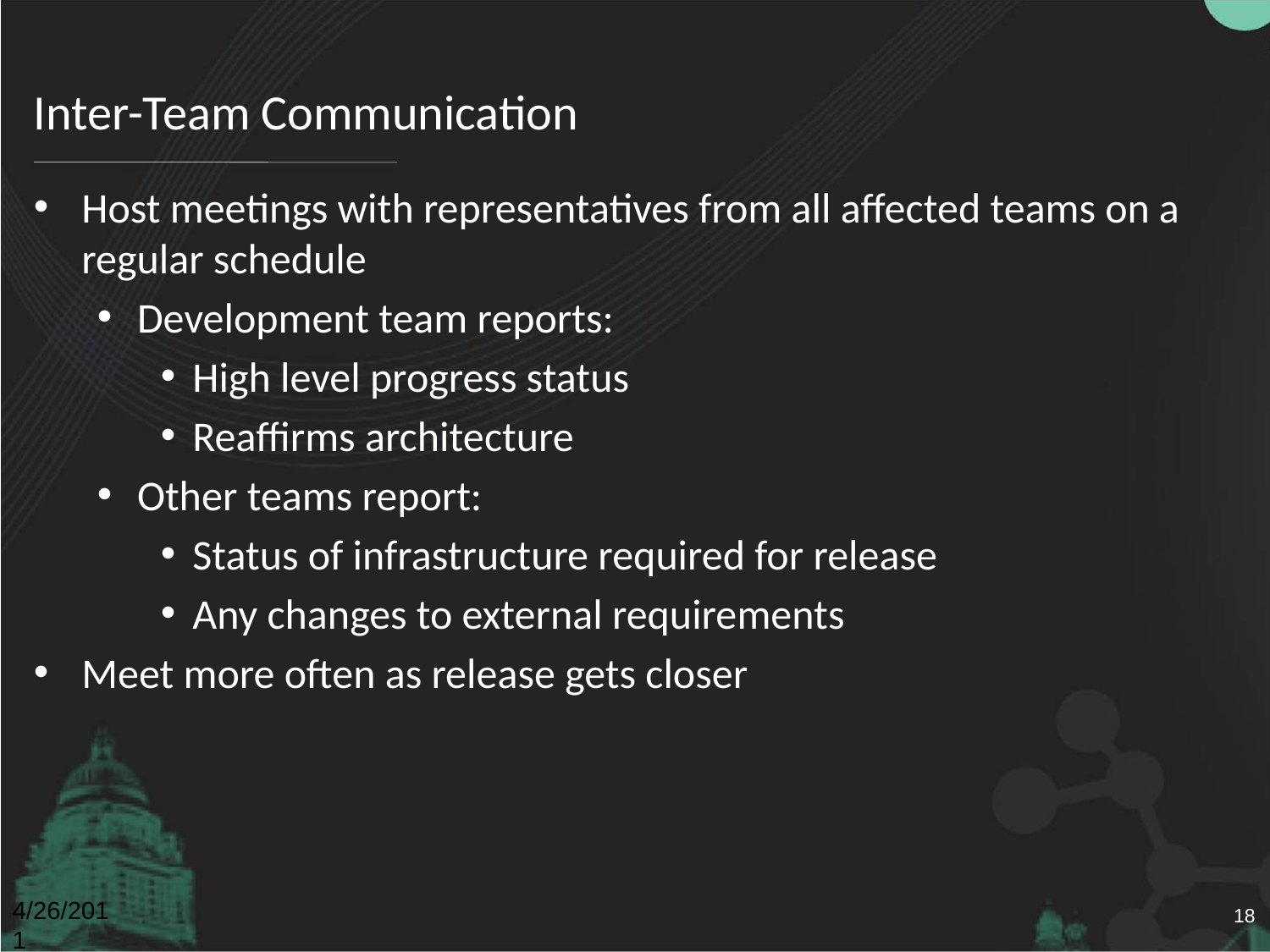

# Inter-Team Communication
Host meetings with representatives from all affected teams on a regular schedule
Development team reports:
High level progress status
Reaffirms architecture
Other teams report:
Status of infrastructure required for release
Any changes to external requirements
Meet more often as release gets closer

4/26/2011
18